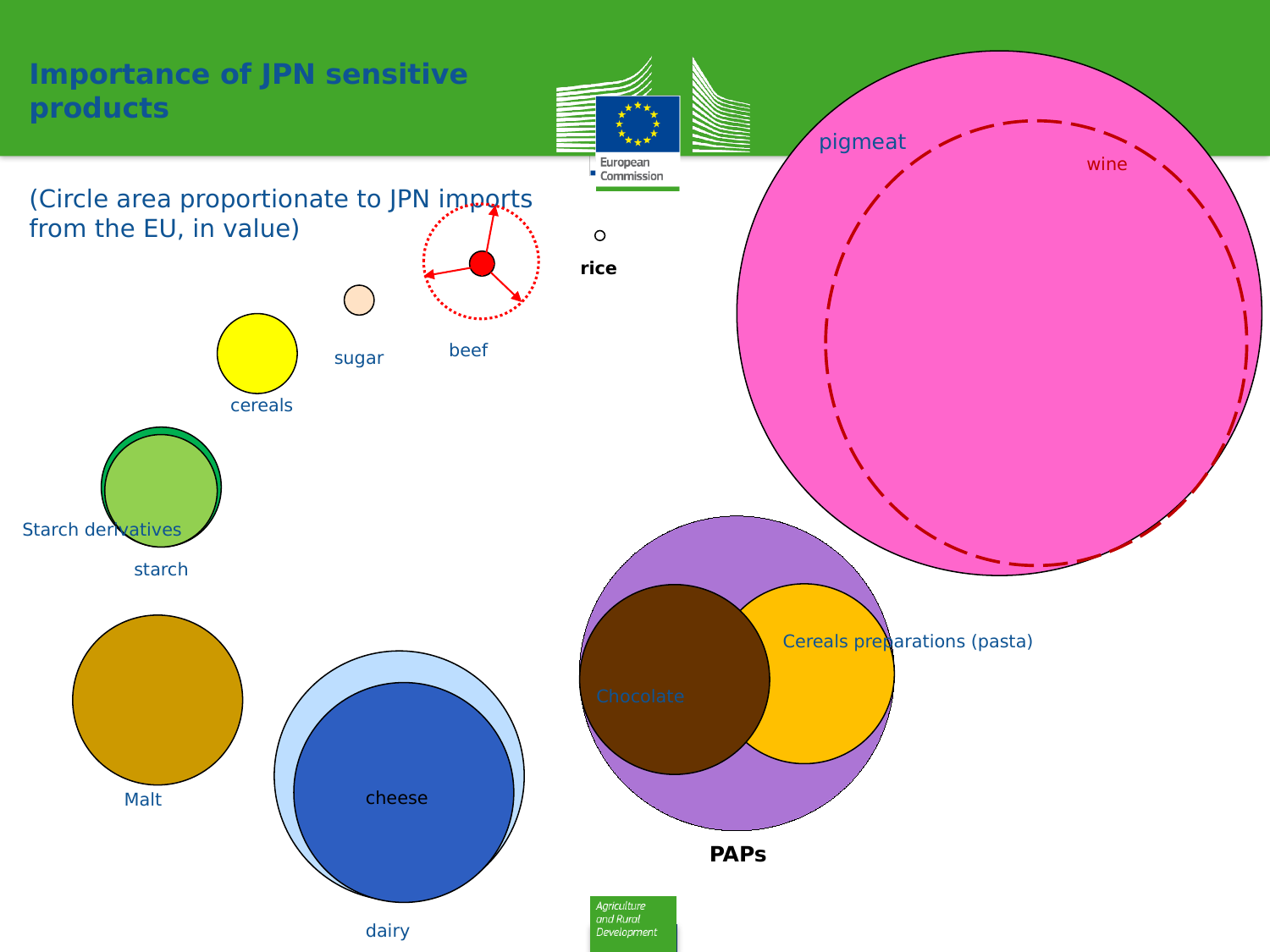

Importance of JPN sensitive products

(Circle area proportionate to JPN imports from the EU, in value)

pigmeat

wine

beef

rice

sugar

cereals

Starch derivatives
starch

Chocolate
Cereals preparations (pasta)

PAPs

Malt

cheese
dairy